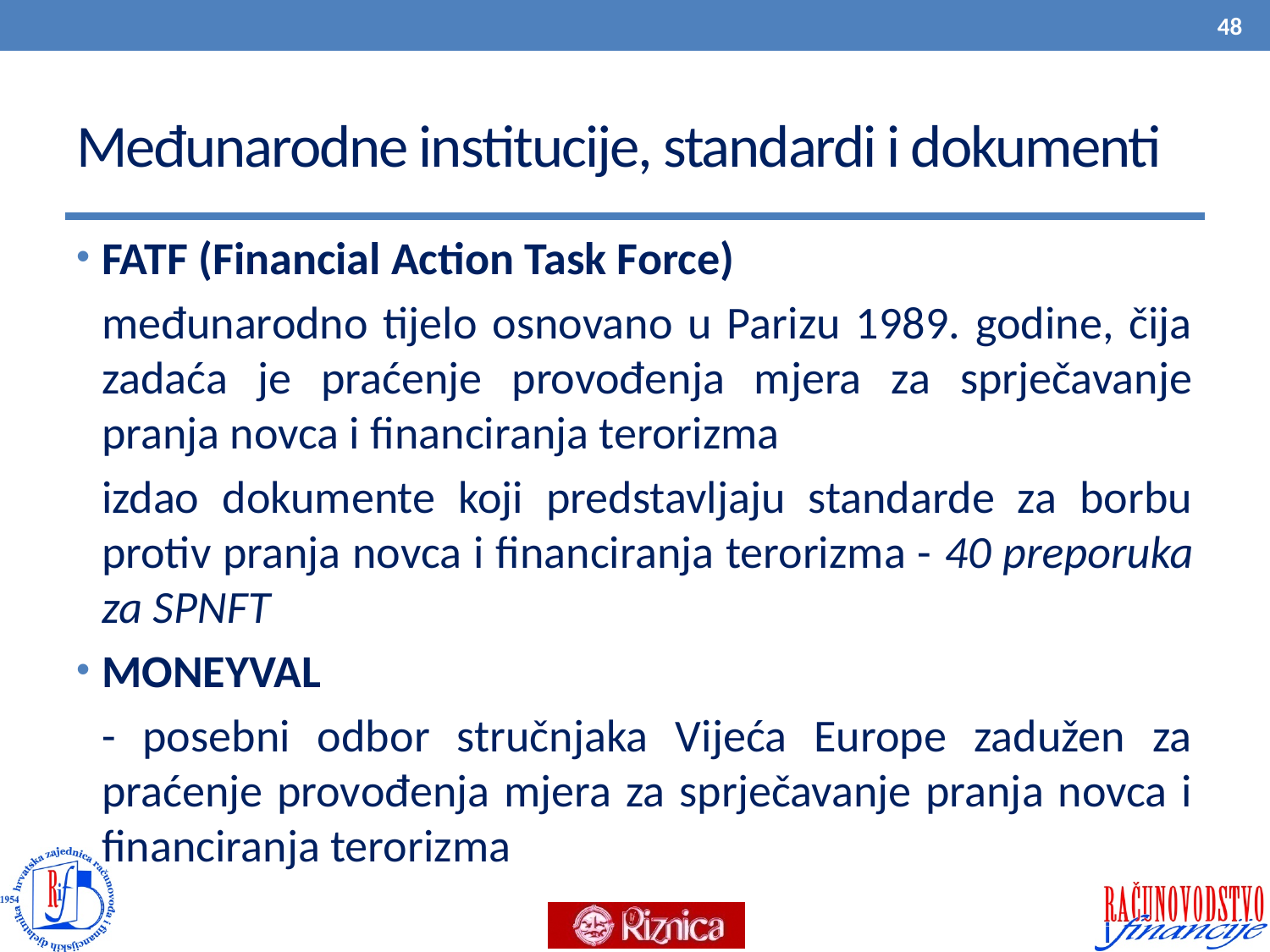

48
# Međunarodne institucije, standardi i dokumenti
FATF (Financial Action Task Force)
	međunarodno tijelo osnovano u Parizu 1989. godine, čija zadaća je praćenje provođenja mjera za sprječavanje pranja novca i financiranja terorizma
	izdao dokumente koji predstavljaju standarde za borbu protiv pranja novca i financiranja terorizma - 40 preporuka za SPNFT
MONEYVAL
	- posebni odbor stručnjaka Vijeća Europe zadužen za praćenje provođenja mjera za sprječavanje pranja novca i financiranja terorizma